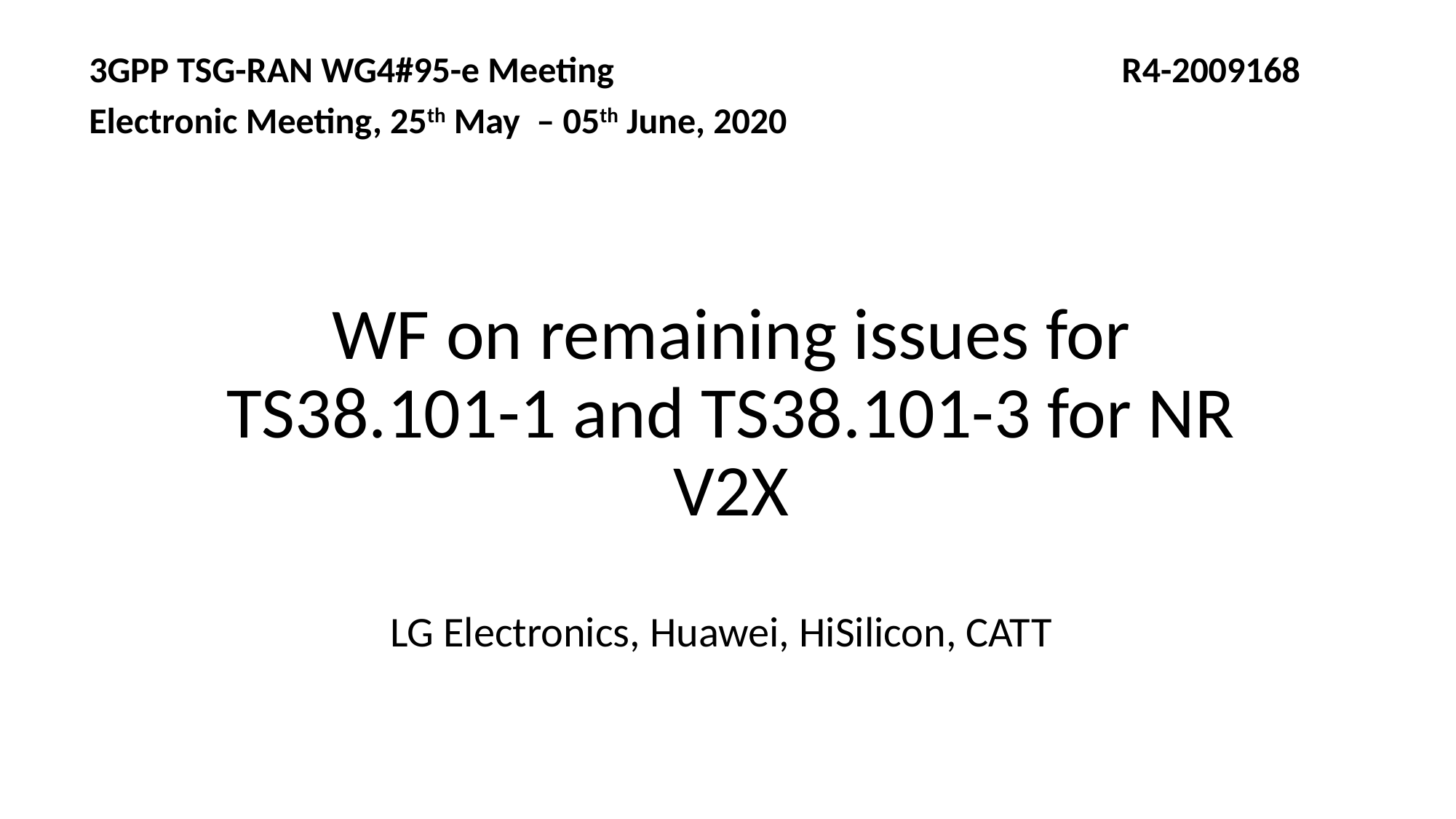

3GPP TSG-RAN WG4#95-e Meeting                                                              R4-2009168
Electronic Meeting, 25th May  – 05th June, 2020
# WF on remaining issues for TS38.101-1 and TS38.101-3 for NR V2X
LG Electronics, Huawei, HiSilicon, CATT